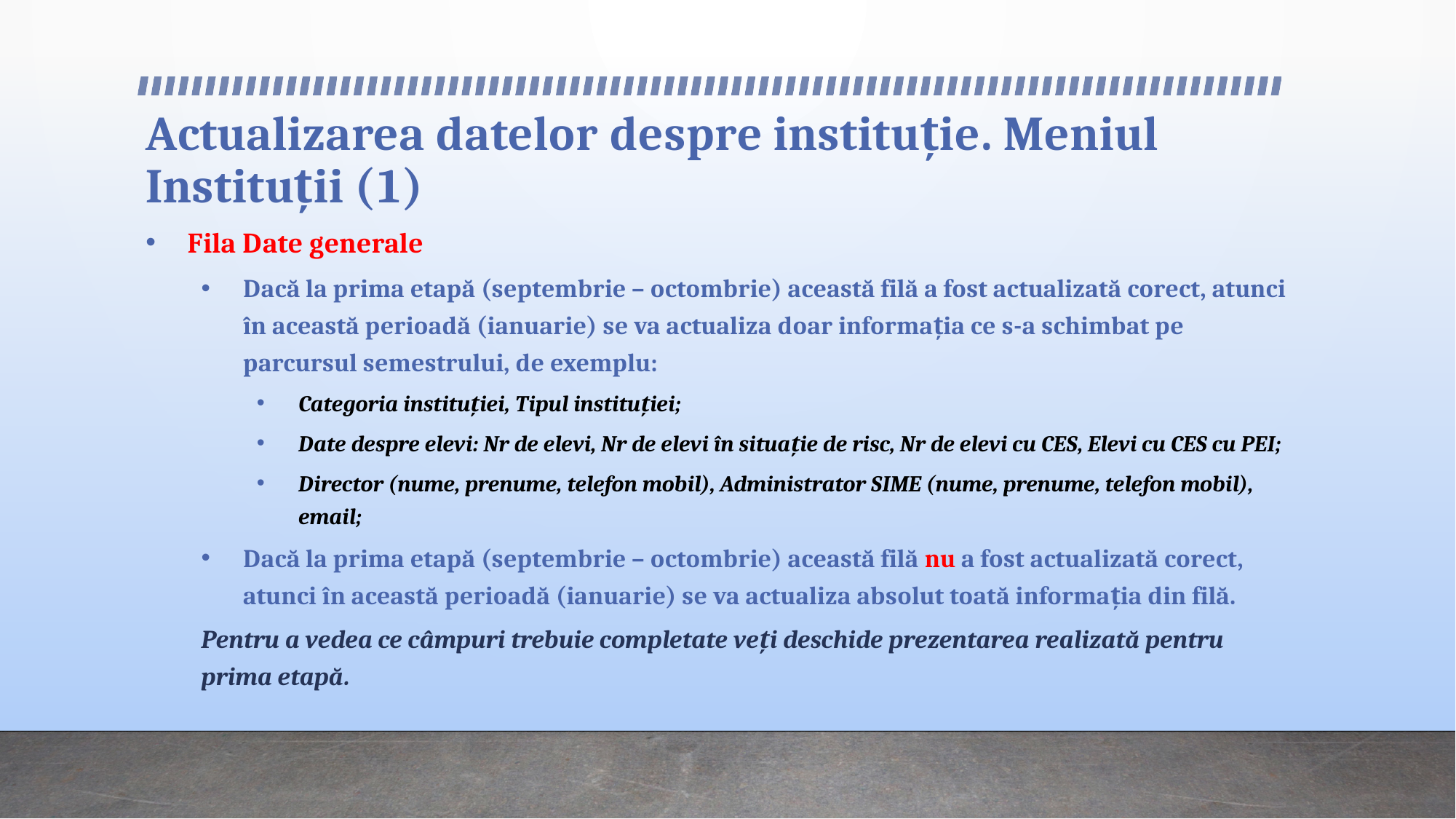

# Actualizarea datelor despre instituție. Meniul Instituții (1)
Fila Date generale
Dacă la prima etapă (septembrie – octombrie) această filă a fost actualizată corect, atunci în această perioadă (ianuarie) se va actualiza doar informația ce s-a schimbat pe parcursul semestrului, de exemplu:
Categoria instituției, Tipul instituției;
Date despre elevi: Nr de elevi, Nr de elevi în situație de risc, Nr de elevi cu CES, Elevi cu CES cu PEI;
Director (nume, prenume, telefon mobil), Administrator SIME (nume, prenume, telefon mobil), email;
Dacă la prima etapă (septembrie – octombrie) această filă nu a fost actualizată corect, atunci în această perioadă (ianuarie) se va actualiza absolut toată informația din filă.
Pentru a vedea ce câmpuri trebuie completate veți deschide prezentarea realizată pentru prima etapă.